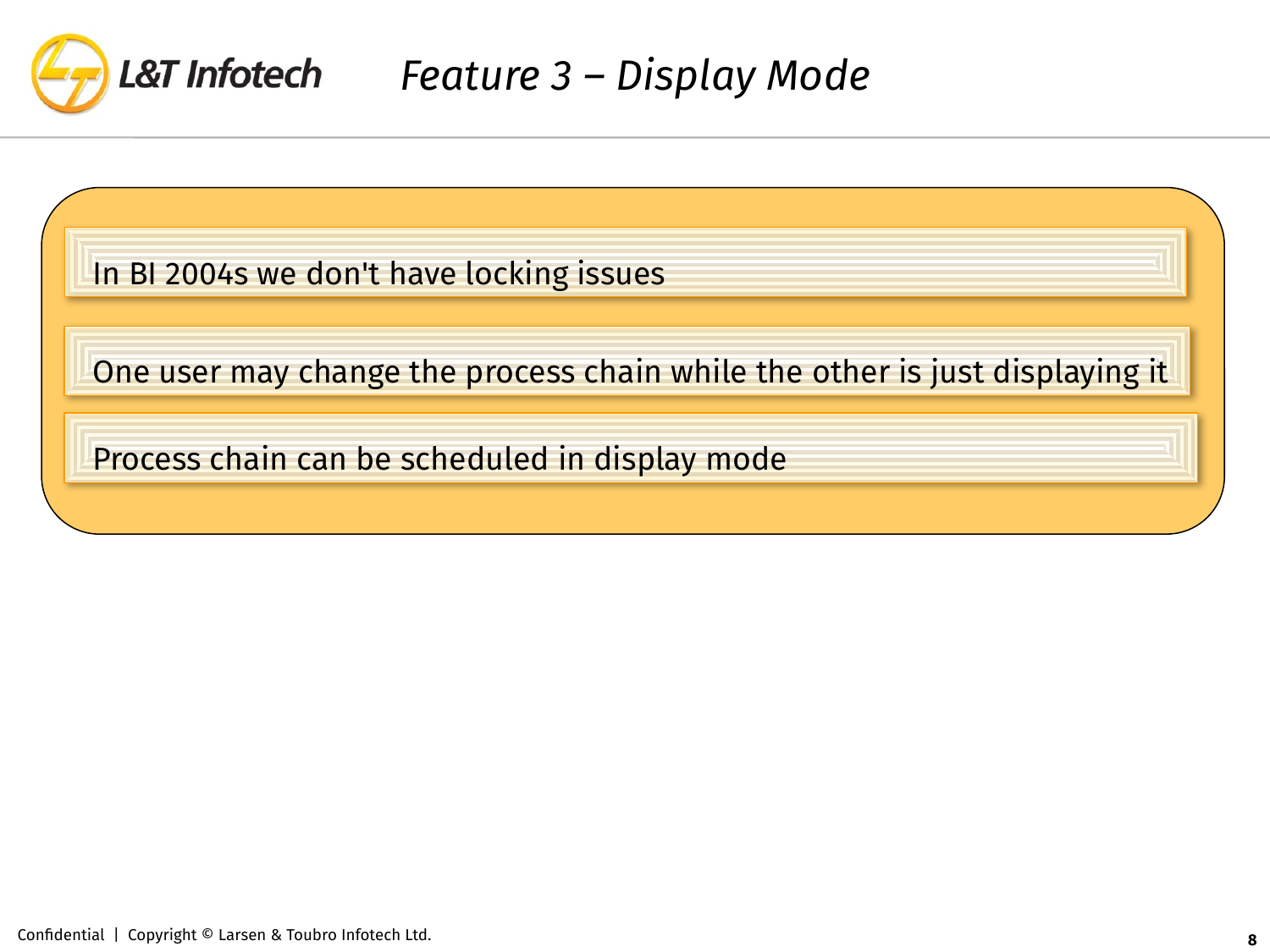

# Feature 3 – Display Mode

In BI 2004s we don't have locking issues
One user may change the process chain while the other is just displaying it
Process chain can be scheduled in display mode
Confidential  |  Copyright © Larsen & Toubro Infotech Ltd.
8